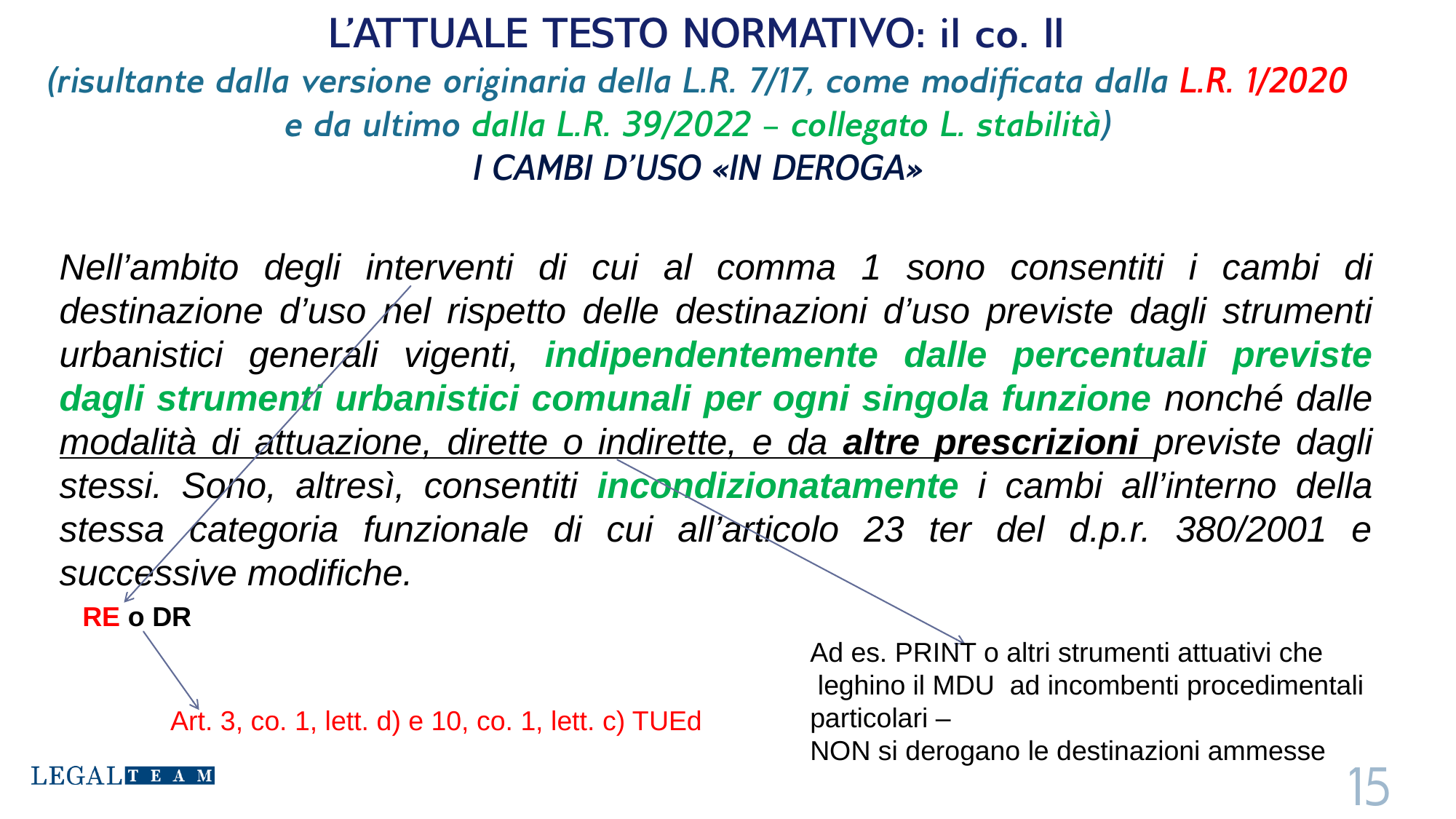

L’ATTUALE TESTO NORMATIVO: il co. II
(risultante dalla versione originaria della L.R. 7/17, come modificata dalla L.R. 1/2020 e da ultimo dalla L.R. 39/2022 – collegato L. stabilità)
I CAMBI D’USO «IN DEROGA»

Nell’ambito degli interventi di cui al comma 1 sono consentiti i cambi di destinazione d’uso nel rispetto delle destinazioni d’uso previste dagli strumenti urbanistici generali vigenti, indipendentemente dalle percentuali previste dagli strumenti urbanistici comunali per ogni singola funzione nonché dalle modalità di attuazione, dirette o indirette, e da altre prescrizioni previste dagli stessi. Sono, altresì, consentiti incondizionatamente i cambi all’interno della stessa categoria funzionale di cui all’articolo 23 ter del d.p.r. 380/2001 e successive modifiche.
RE o DR
Ad es. PRINT o altri strumenti attuativi che
 leghino il MDU  ad incombenti procedimentali
particolari –
NON si derogano le destinazioni ammesse
Art. 3, co. 1, lett. d) e 10, co. 1, lett. c) TUEd
15